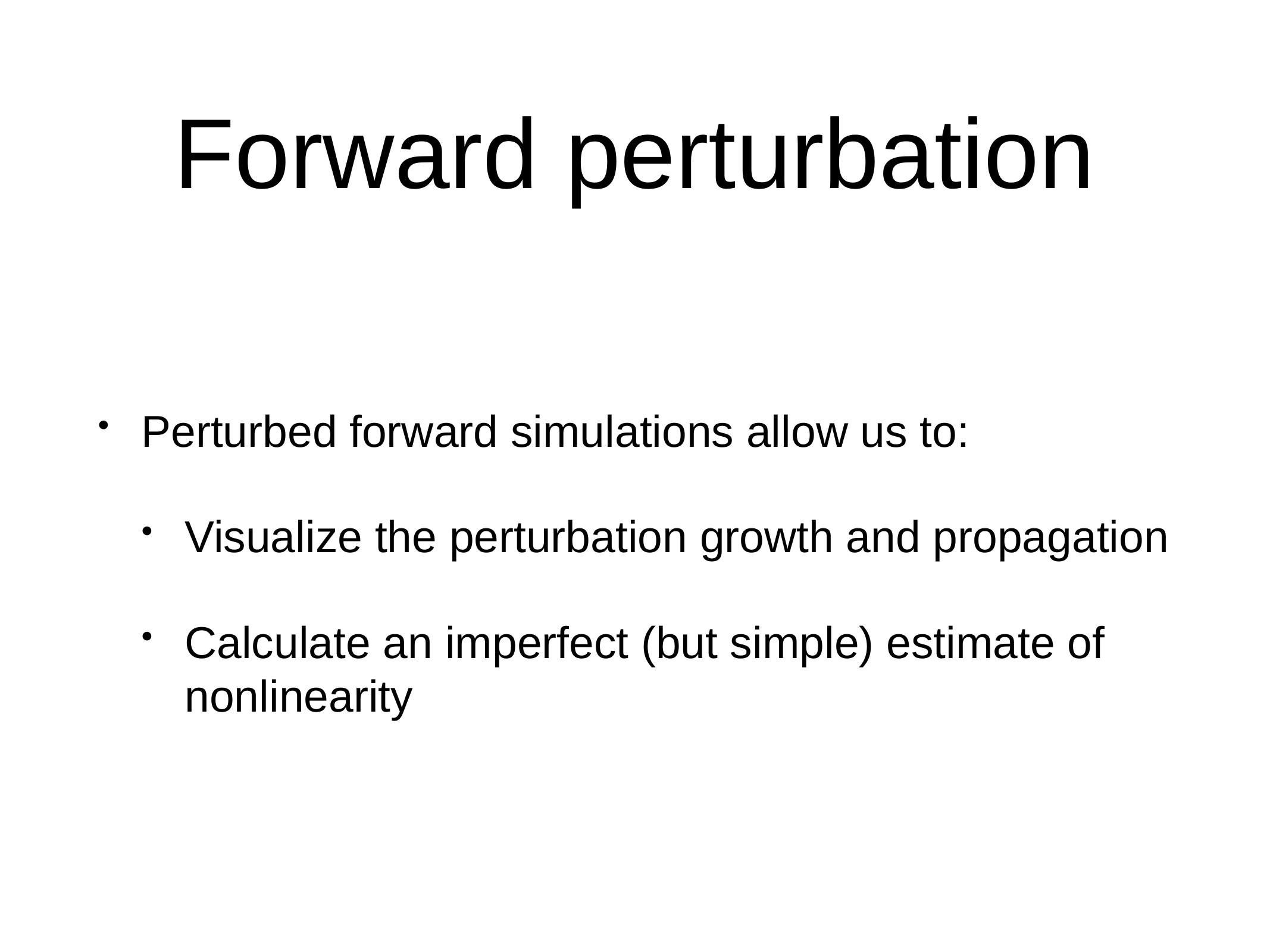

# Forward perturbation
Perturbed forward simulations allow us to:
Visualize the perturbation growth and propagation
Calculate an imperfect (but simple) estimate of nonlinearity